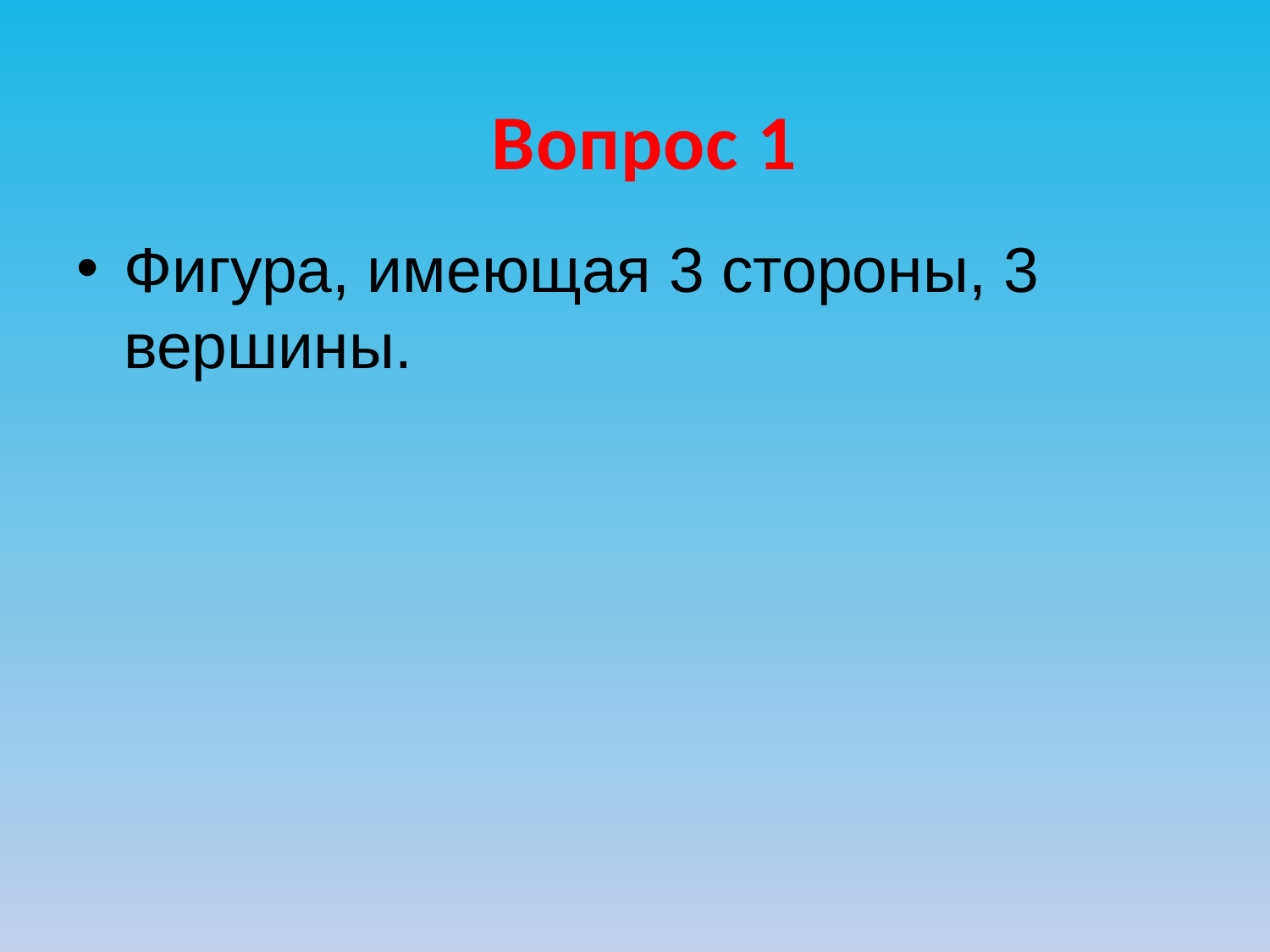

Вопрос 1
Фигура, имеющая 3 стороны, 3 вершины.